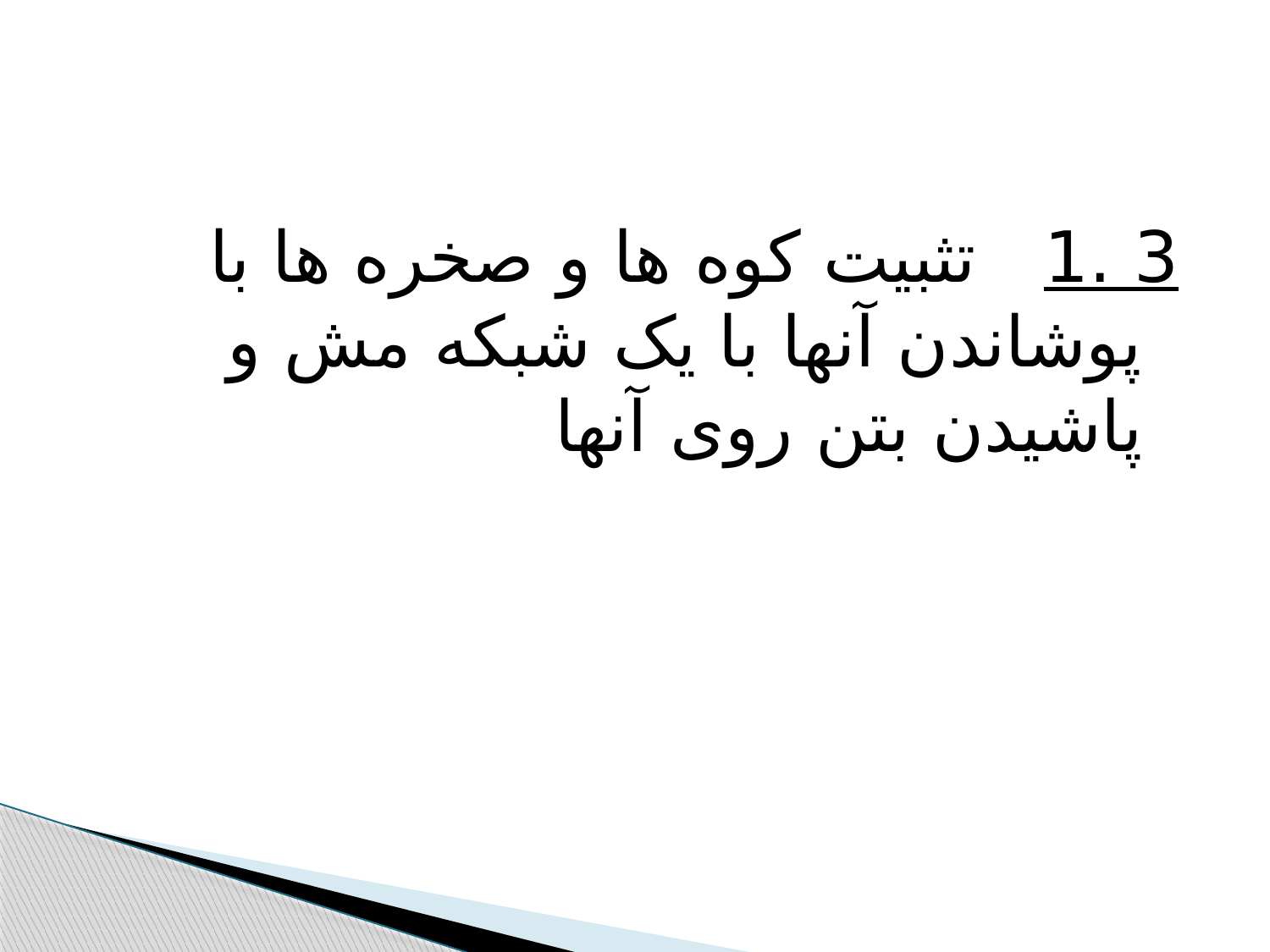

3 .1   تثبیت کوه ها و صخره ها با پوشاندن آنها با یک شبکه مش و پاشیدن بتن روی آنها